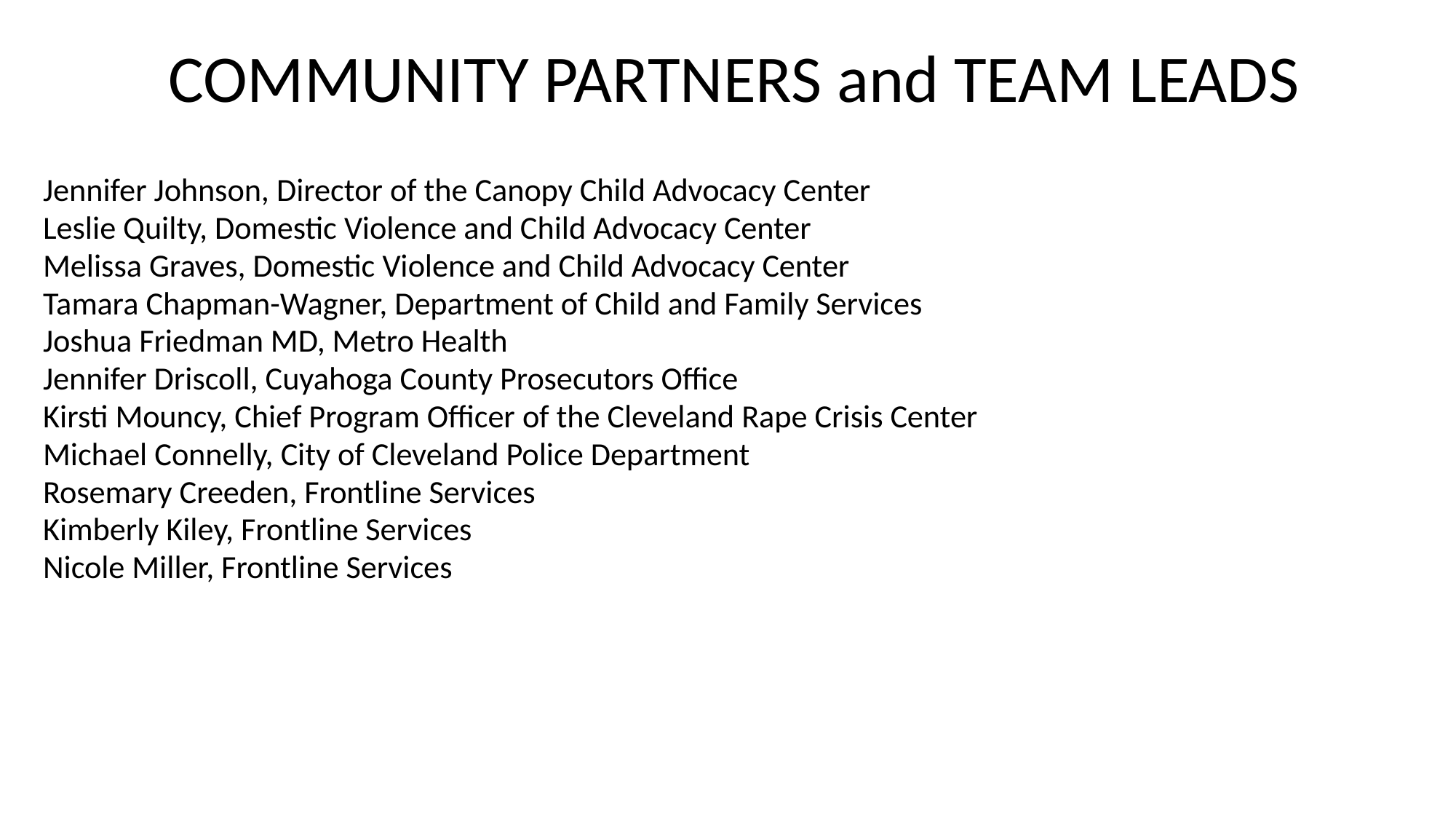

# COMMUNITY PARTNERS and TEAM LEADS

Jennifer Johnson, Director of the Canopy Child Advocacy Center
Leslie Quilty, Domestic Violence and Child Advocacy Center
Melissa Graves, Domestic Violence and Child Advocacy Center
Tamara Chapman-Wagner, Department of Child and Family Services
Joshua Friedman MD, Metro Health
Jennifer Driscoll, Cuyahoga County Prosecutors Office
Kirsti Mouncy, Chief Program Officer of the Cleveland Rape Crisis Center
Michael Connelly, City of Cleveland Police Department
Rosemary Creeden, Frontline Services
Kimberly Kiley, Frontline Services
Nicole Miller, Frontline Services